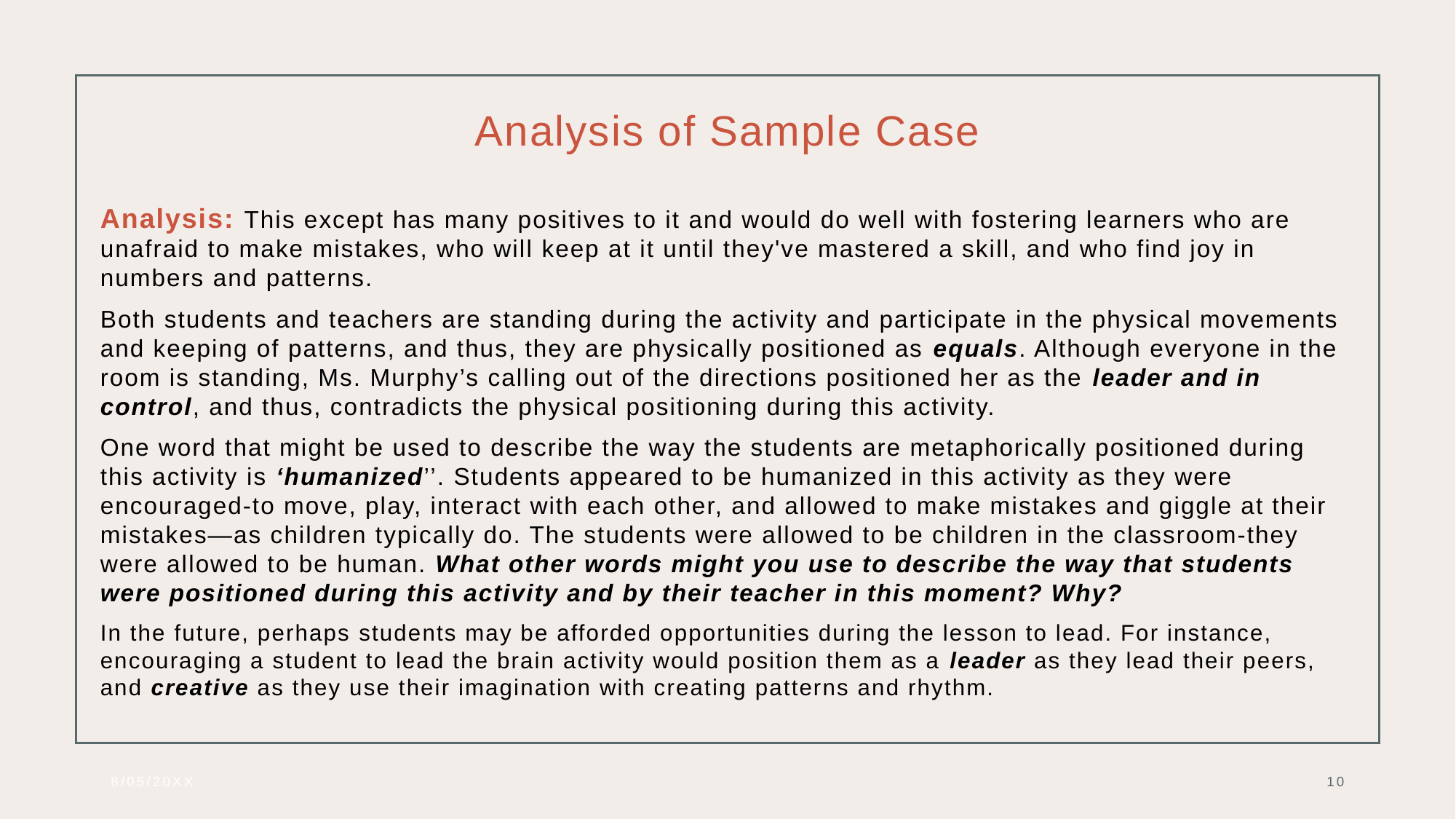

# Analysis of Sample Case
Analysis: This except has many positives to it and would do well with fostering learners who are unafraid to make mistakes, who will keep at it until they've mastered a skill, and who find joy in numbers and patterns.
Both students and teachers are standing during the activity and participate in the physical movements and keeping of patterns, and thus, they are physically positioned as equals. Although everyone in the room is standing, Ms. Murphy’s calling out of the directions positioned her as the leader and in control, and thus, contradicts the physical positioning during this activity.
One word that might be used to describe the way the students are metaphorically positioned during this activity is ‘humanized’’. Students appeared to be humanized in this activity as they were encouraged-to move, play, interact with each other, and allowed to make mistakes and giggle at their mistakes—as children typically do. The students were allowed to be children in the classroom-they were allowed to be human. What other words might you use to describe the way that students were positioned during this activity and by their teacher in this moment? Why?
In the future, perhaps students may be afforded opportunities during the lesson to lead. For instance, encouraging a student to lead the brain activity would position them as a leader as they lead their peers, and creative as they use their imagination with creating patterns and rhythm.

8/05/20XX
10